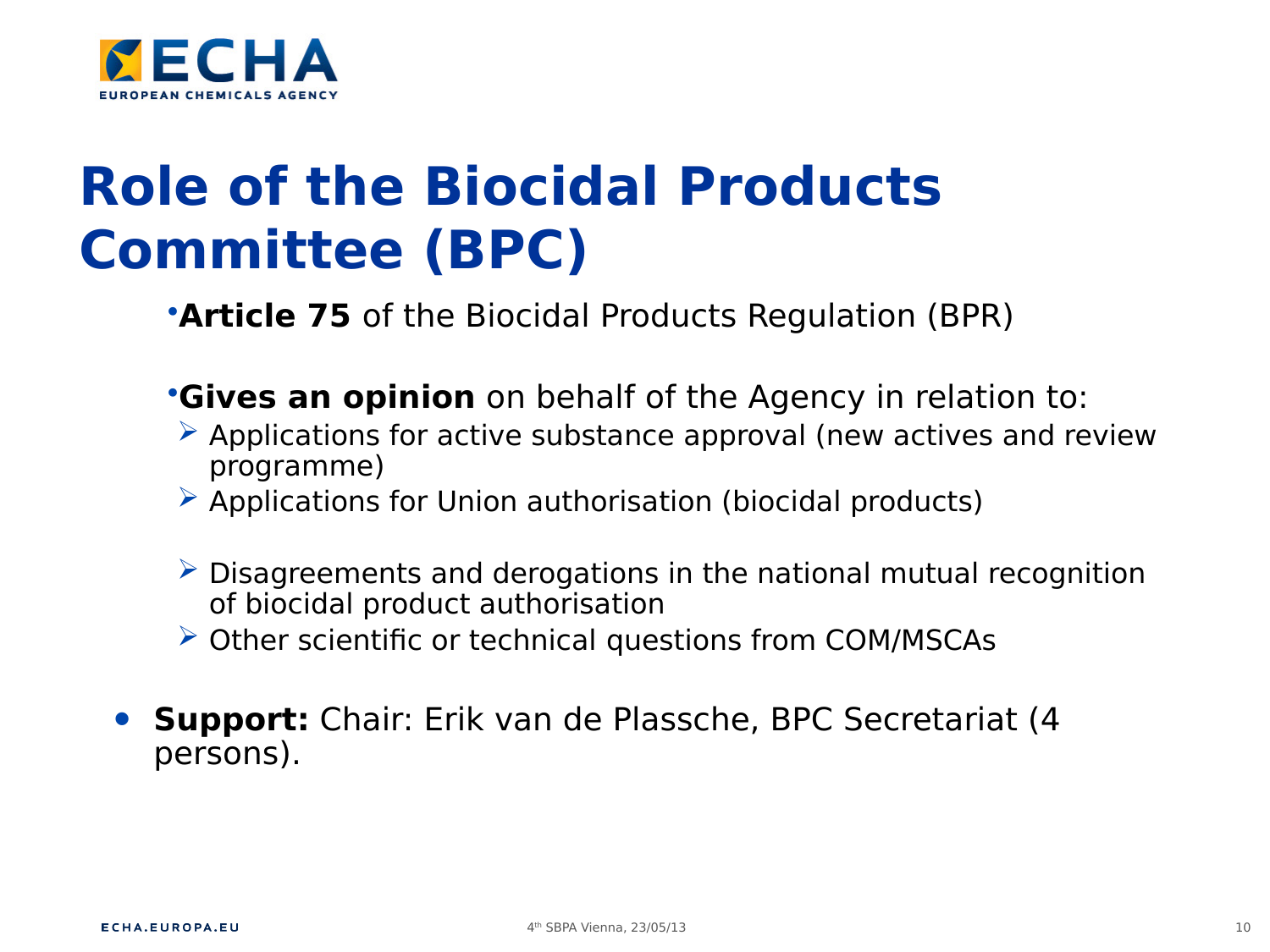

Role of the Biocidal Products Committee (BPC)
Article 75 of the Biocidal Products Regulation (BPR)

Gives an opinion on behalf of the Agency in relation to:
Applications for active substance approval (new actives and review programme)
Applications for Union authorisation (biocidal products)

Disagreements and derogations in the national mutual recognition of biocidal product authorisation
Other scientific or technical questions from COM/MSCAs

Support: Chair: Erik van de Plassche, BPC Secretariat (4 persons).

4th SBPA Vienna, 23/05/13
10